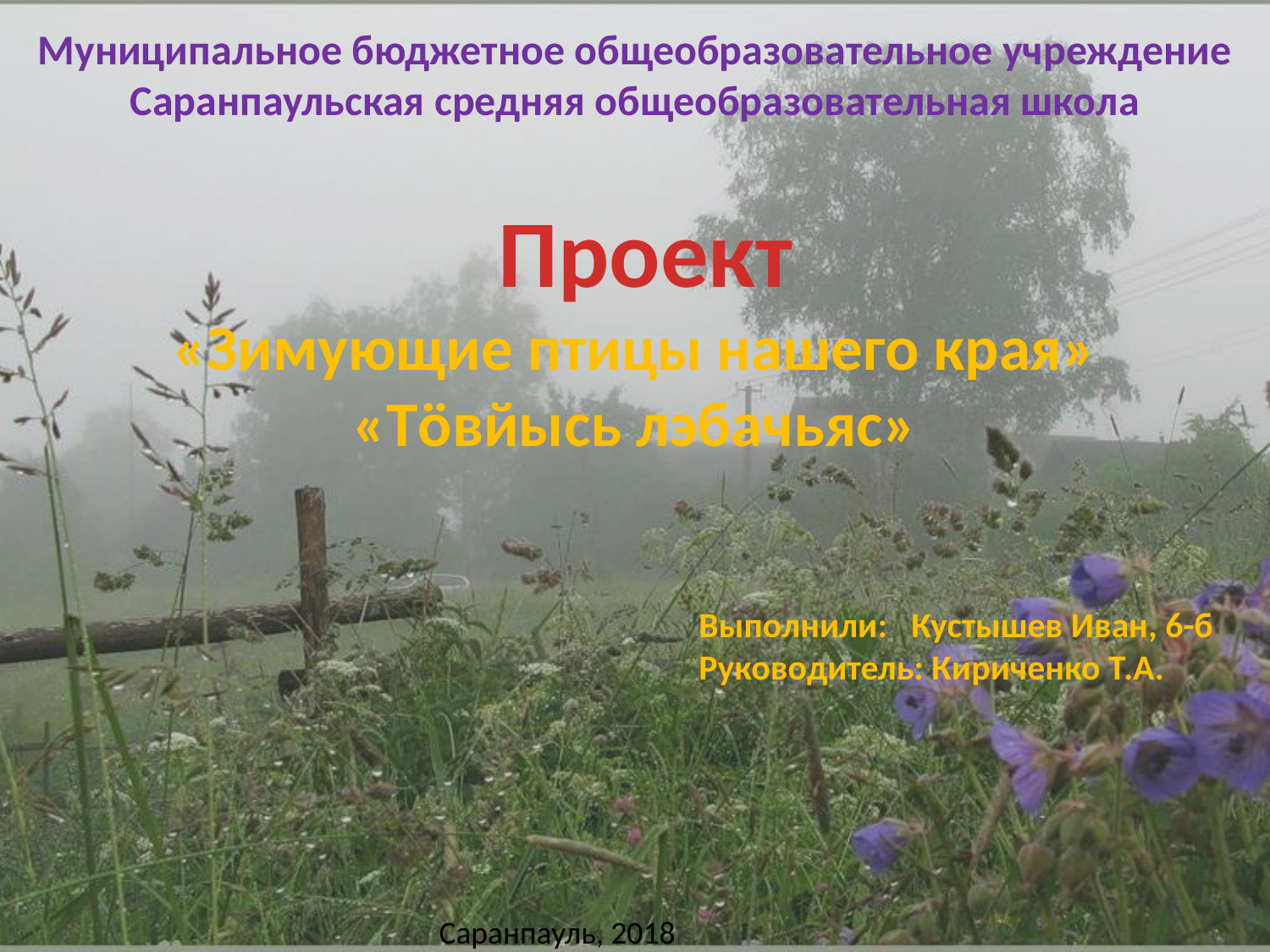

Муниципальное бюджетное общеобразовательное учреждение
Саранпаульская средняя общеобразовательная школа
 Проект
«Зимующие птицы нашего края»
«Тöвйысь лэбачьяс»
Выполнили:   Кустышев Иван, 6-б
Руководитель: Кириченко Т.А.
Саранпауль, 2018